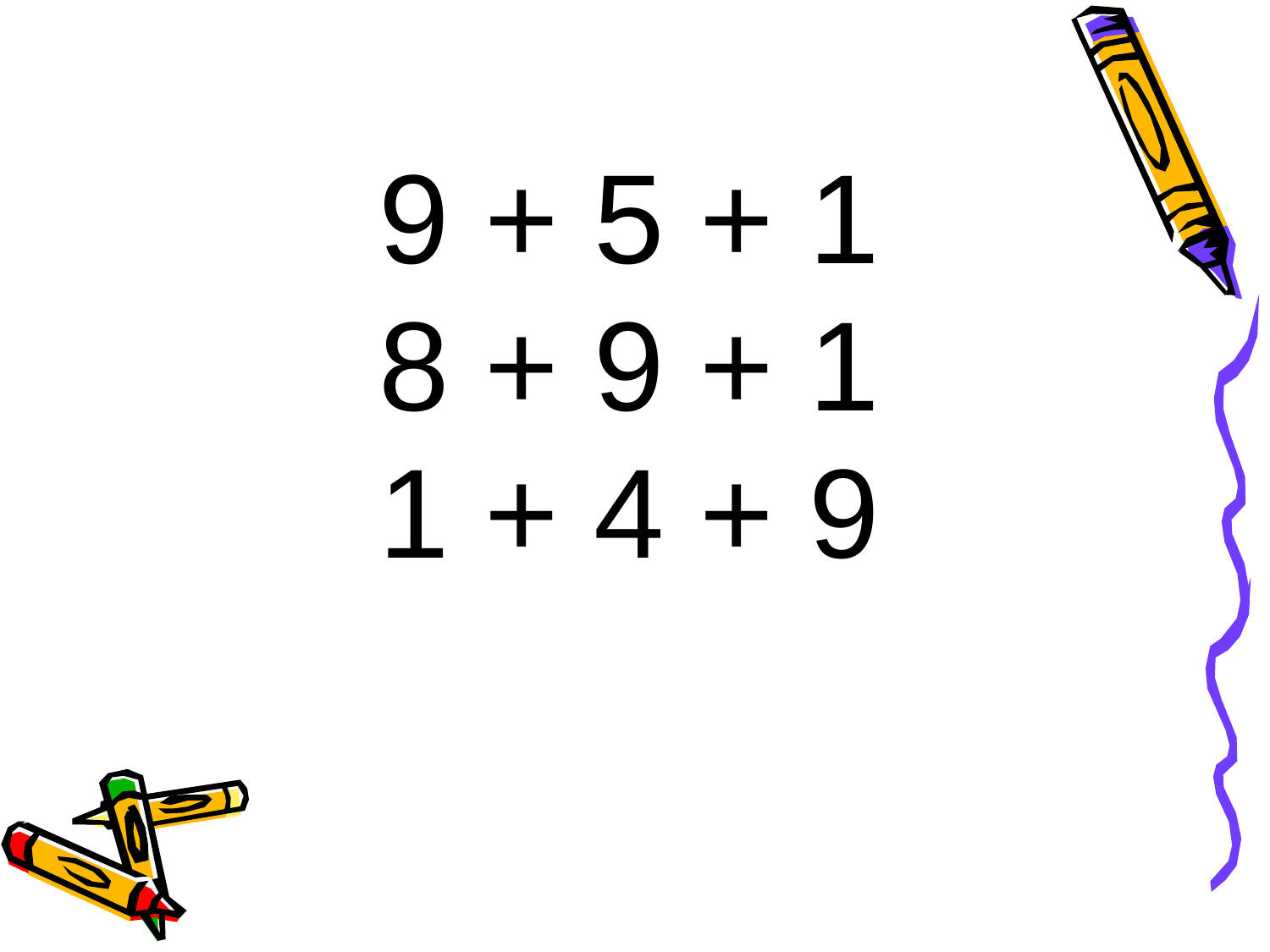

9 + 5 + 1
8 + 9 + 1
1 + 4 + 9